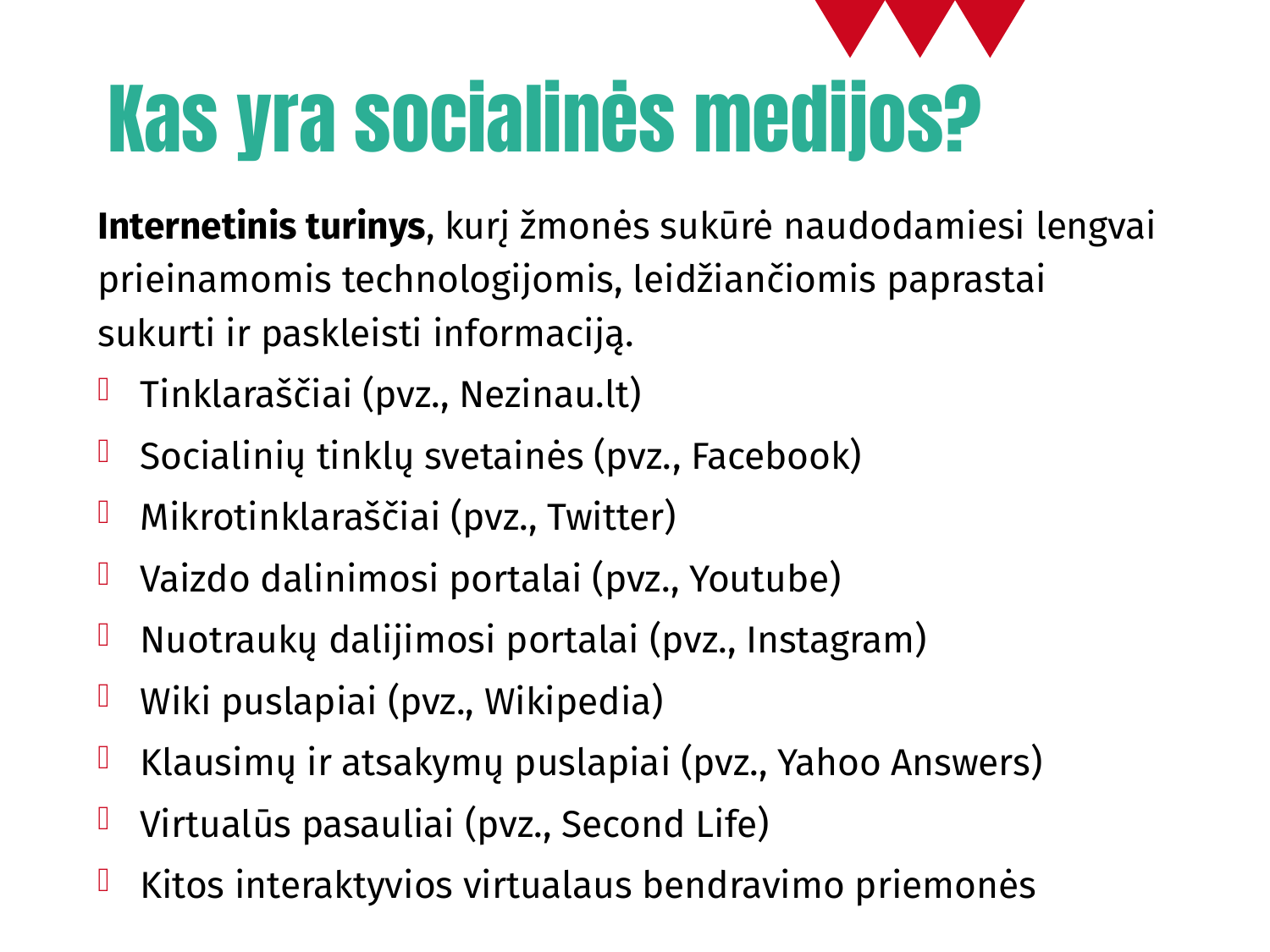

# Kas yra socialinės medijos?
Internetinis turinys, kurį žmonės sukūrė naudodamiesi lengvai prieinamomis technologijomis, leidžiančiomis paprastai sukurti ir paskleisti informaciją.
Tinklaraščiai (pvz., Nezinau.lt)
Socialinių tinklų svetainės (pvz., Facebook)
Mikrotinklaraščiai (pvz., Twitter)
Vaizdo dalinimosi portalai (pvz., Youtube)
Nuotraukų dalijimosi portalai (pvz., Instagram)
Wiki puslapiai (pvz., Wikipedia)
Klausimų ir atsakymų puslapiai (pvz., Yahoo Answers)
Virtualūs pasauliai (pvz., Second Life)
Kitos interaktyvios virtualaus bendravimo priemonės